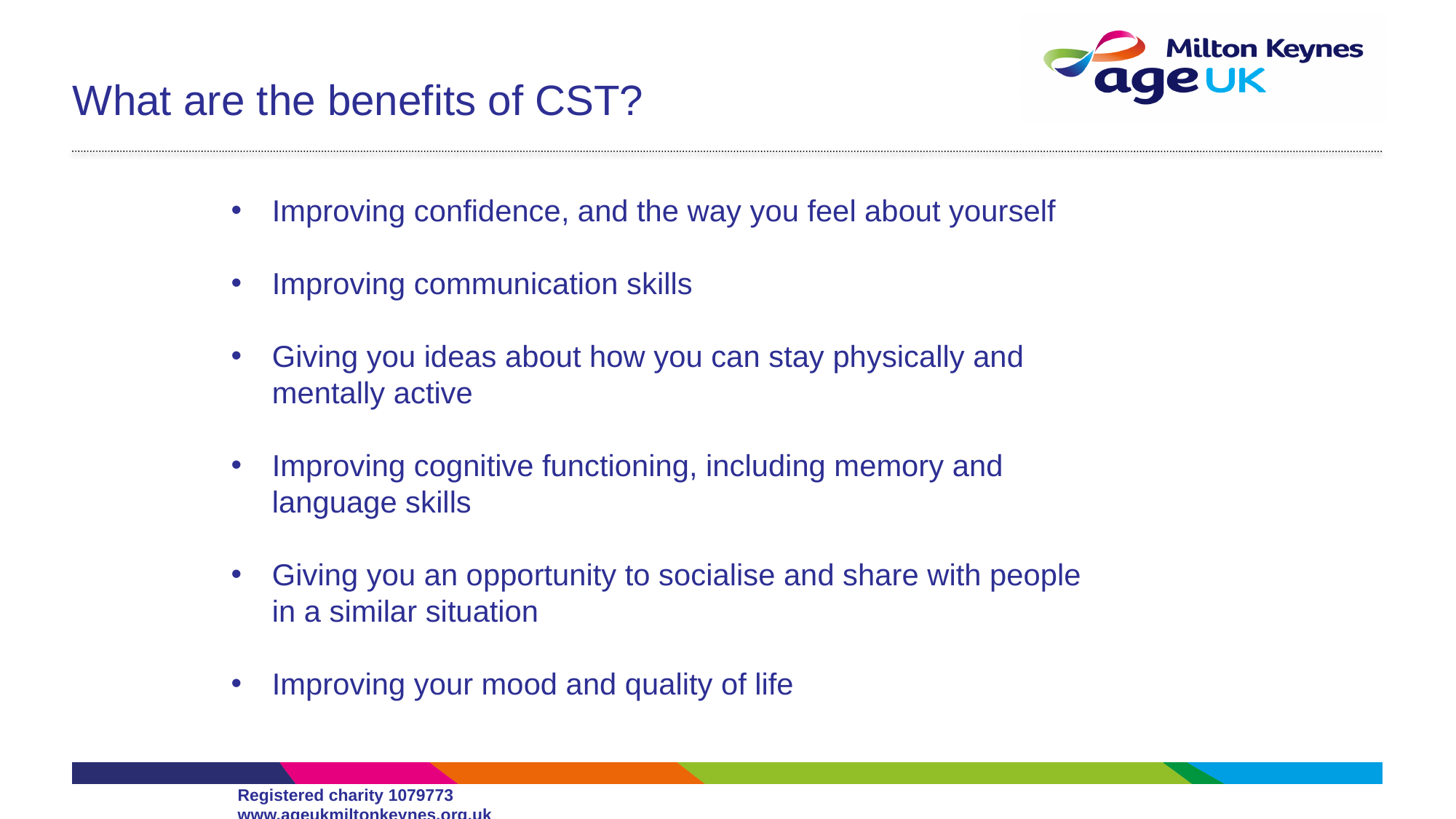

# What are the benefits of CST?
Improving confidence, and the way you feel about yourself
Improving communication skills
Giving you ideas about how you can stay physically and mentally active
Improving cognitive functioning, including memory and language skills
Giving you an opportunity to socialise and share with people in a similar situation
Improving your mood and quality of life
Registered charity 1079773                                                                                                                                               www.ageukmiltonkeynes.org.uk